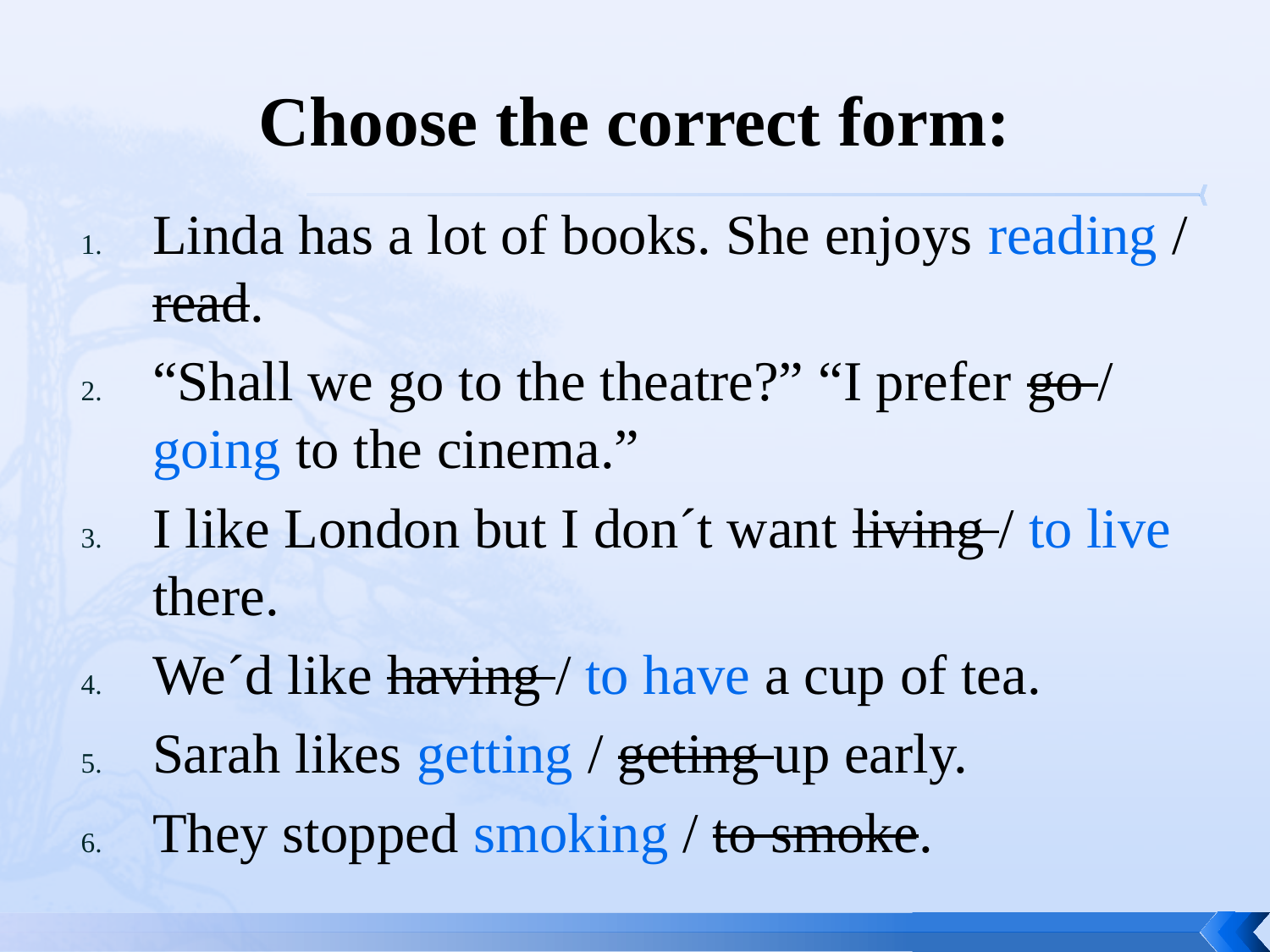

# Choose the correct form:
Linda has a lot of books. She enjoys reading / read.
“Shall we go to the theatre?” “I prefer go / going to the cinema.”
I like London but I don´t want living / to live there.
We´d like having / to have a cup of tea.
Sarah likes getting / geting up early.
They stopped smoking / to smoke.